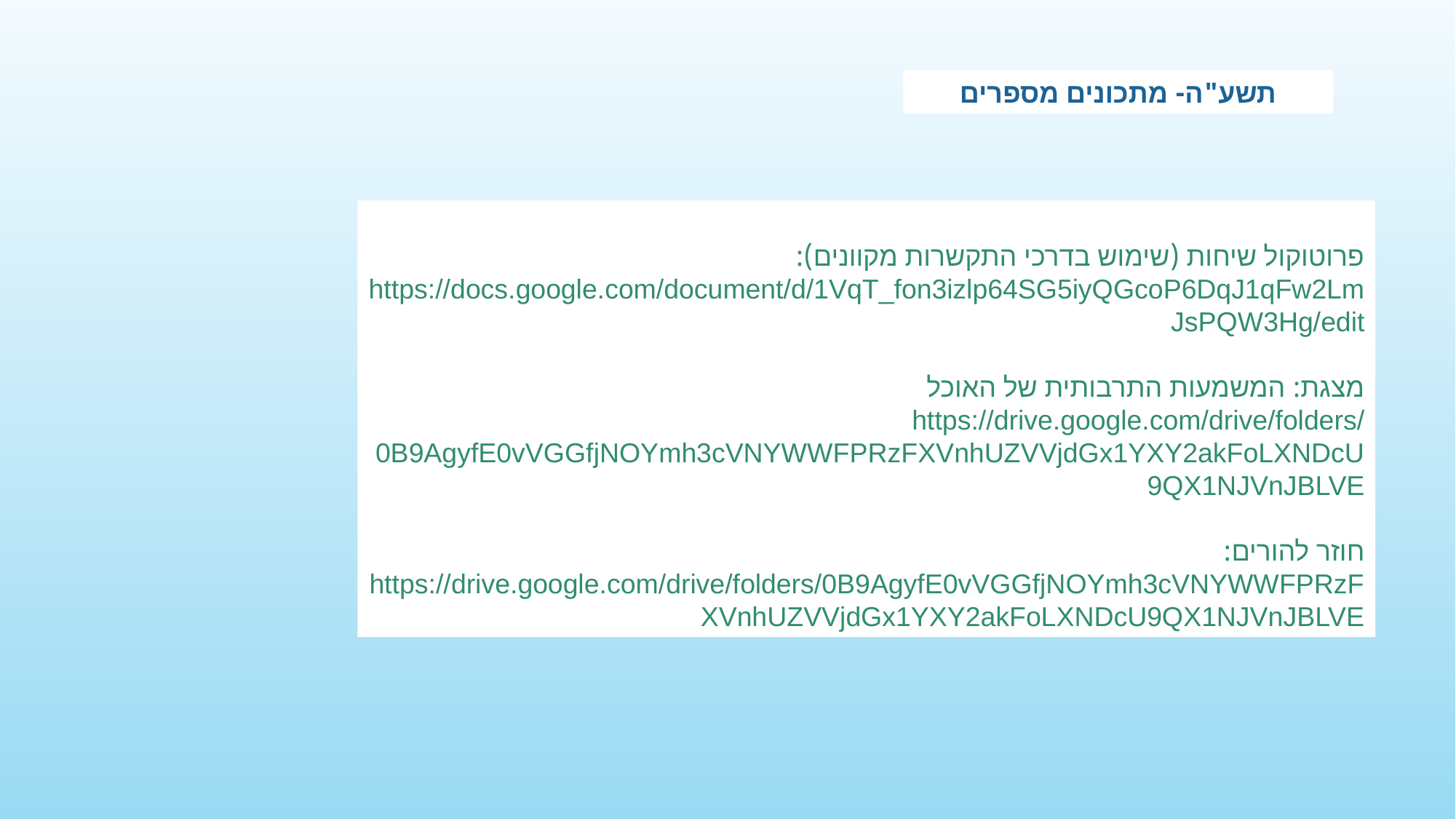

תשע"ה- מתכונים מספרים

פרוטוקול שיחות (שימוש בדרכי התקשרות מקוונים): https://docs.google.com/document/d/1VqT_fon3izlp64SG5iyQGcoP6DqJ1qFw2LmJsPQW3Hg/edit

מצגת: המשמעות התרבותית של האוכל
https://drive.google.com/drive/folders/0B9AgyfE0vVGGfjNOYmh3cVNYWWFPRzFXVnhUZVVjdGx1YXY2akFoLXNDcU9QX1NJVnJBLVE

חוזר להורים: https://drive.google.com/drive/folders/0B9AgyfE0vVGGfjNOYmh3cVNYWWFPRzFXVnhUZVVjdGx1YXY2akFoLXNDcU9QX1NJVnJBLVE